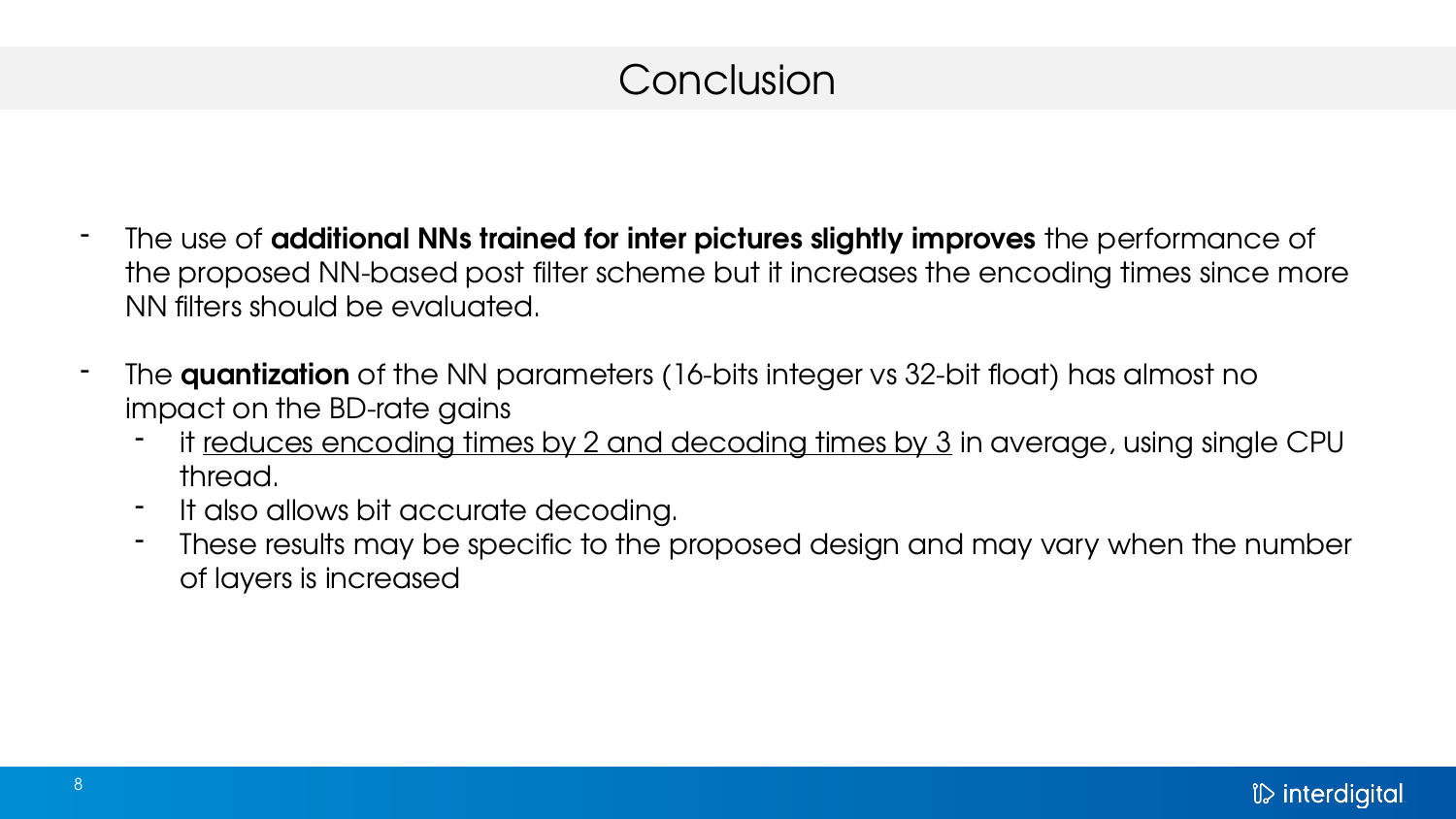

Conclusion

The use of additional NNs trained for inter pictures slightly improves the performance of the proposed NN-based post filter scheme but it increases the encoding times since more NN filters should be evaluated.

The quantization of the NN parameters (16-bits integer vs 32-bit float) has almost no impact on the BD-rate gains
it reduces encoding times by 2 and decoding times by 3 in average, using single CPU thread.
It also allows bit accurate decoding.
These results may be specific to the proposed design and may vary when the number of layers is increased
8